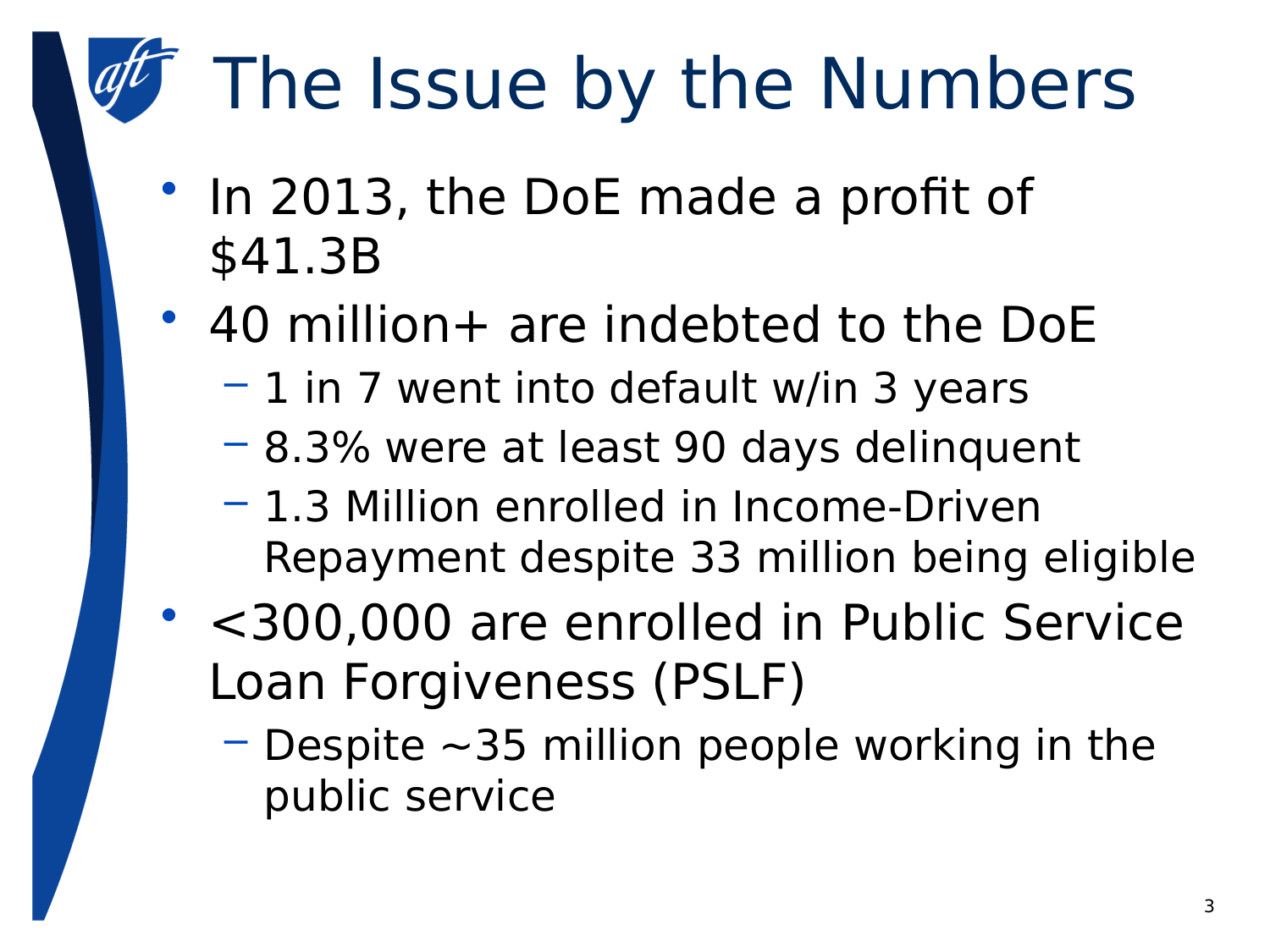

# The Issue by the Numbers
In 2013, the DoE made a profit of $41.3B
40 million+ are indebted to the DoE
1 in 7 went into default w/in 3 years
8.3% were at least 90 days delinquent
1.3 Million enrolled in Income-Driven Repayment despite 33 million being eligible
<300,000 are enrolled in Public Service Loan Forgiveness (PSLF)
Despite ~35 million people working in the public service
3